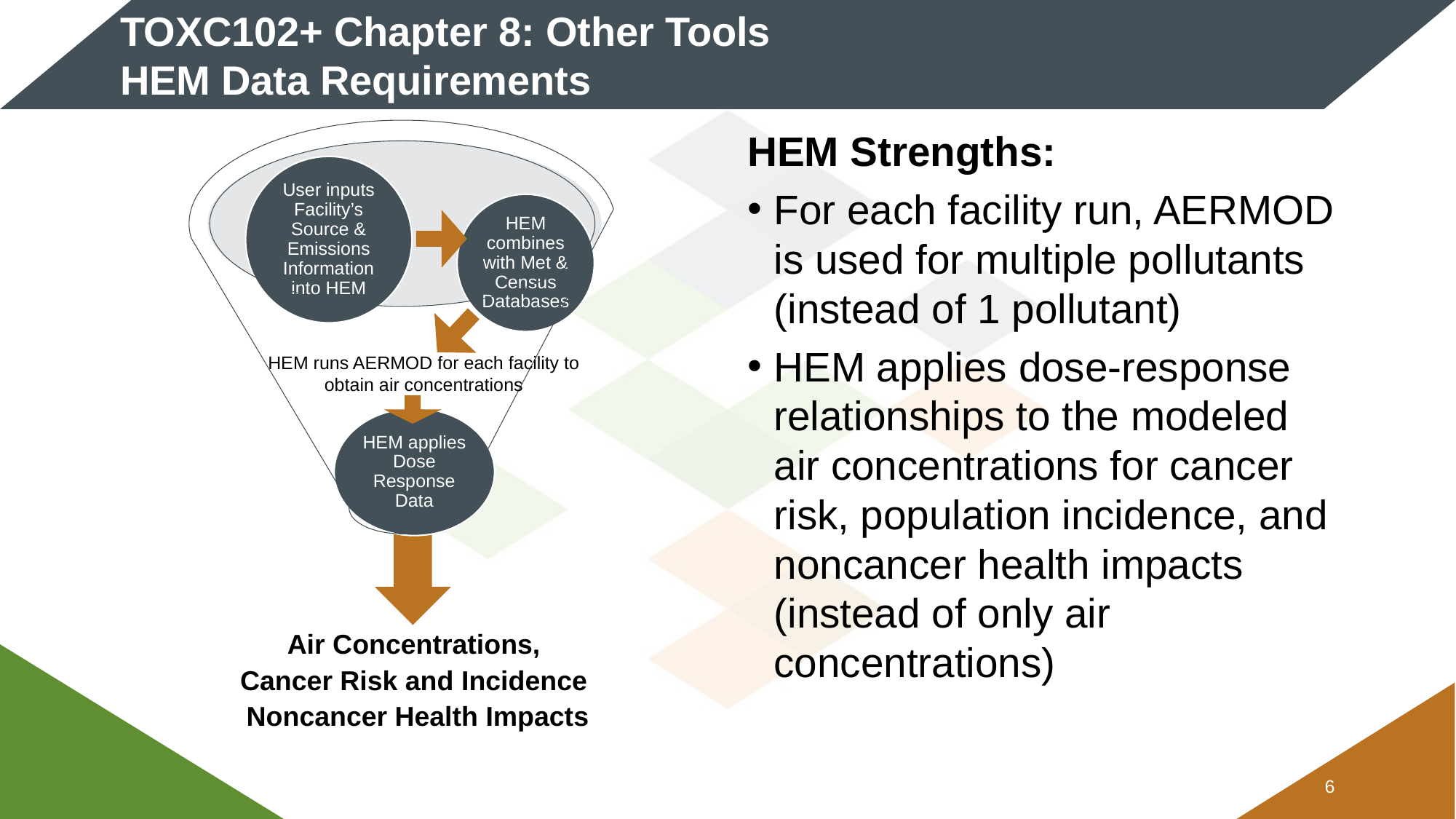

# TOXC102+ Chapter 8: Other Tools HEM Data Requirements
HEM Strengths:
For each facility run, AERMOD is used for multiple pollutants (instead of 1 pollutant)
HEM applies dose-response relationships to the modeled air concentrations for cancer risk, population incidence, and noncancer health impacts (instead of only air concentrations)
Air Concentrations,
Cancer Risk and Incidence
 Noncancer Health Impacts
HEM applies Dose Response Data
HEM combines with Met & Census Databases
User inputs Facility’s Source & Emissions Information into HEM

HEM runs AERMOD for each facility to obtain air concentrations

6